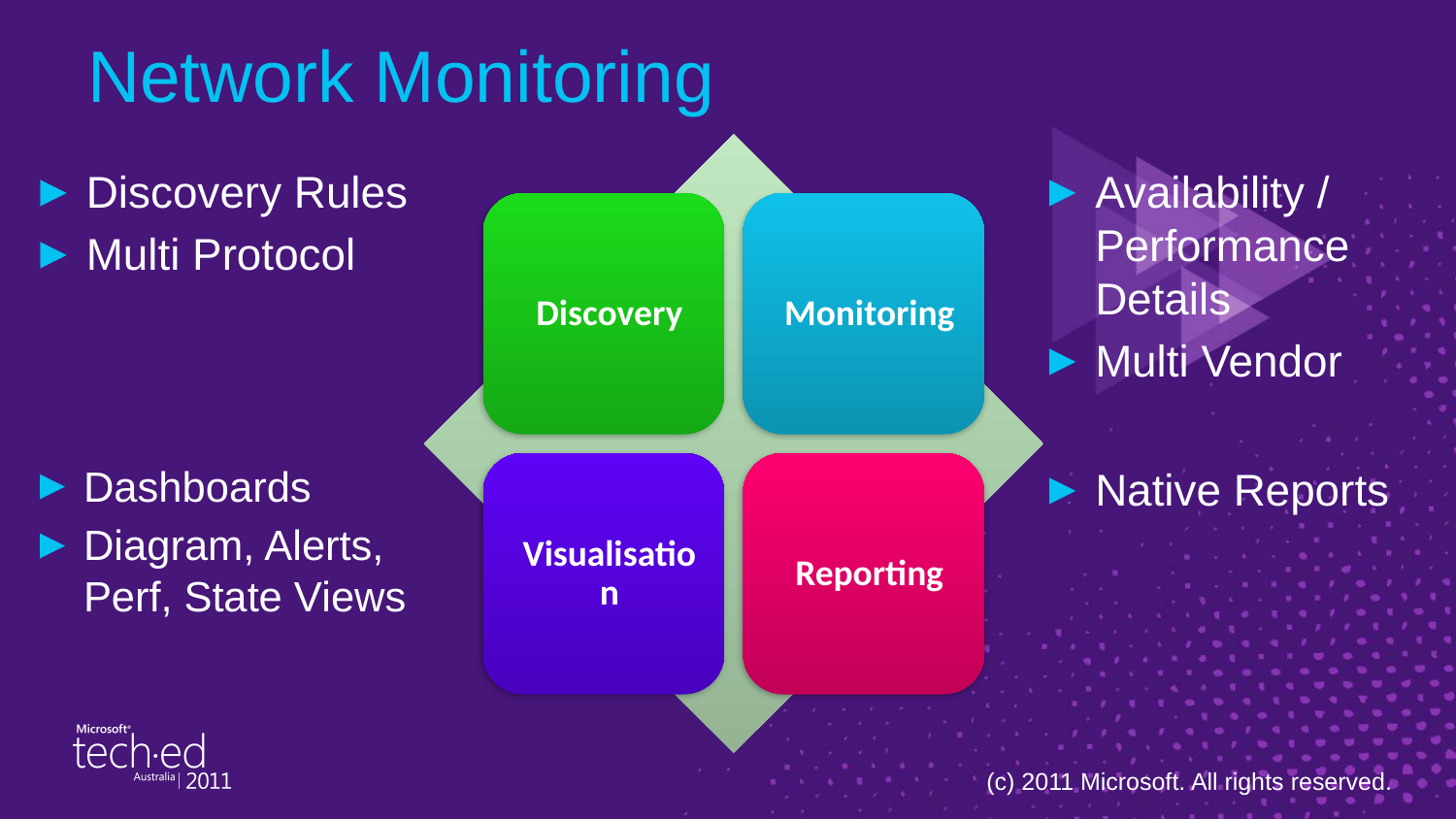

# Network Monitoring
Discovery
Monitoring
Visualisation
Reporting
Discovery Rules
Multi Protocol

Availability / Performance Details
Multi Vendor

Dashboards
Diagram, Alerts, Perf, State Views

Native Reports

(c) 2011 Microsoft. All rights reserved.